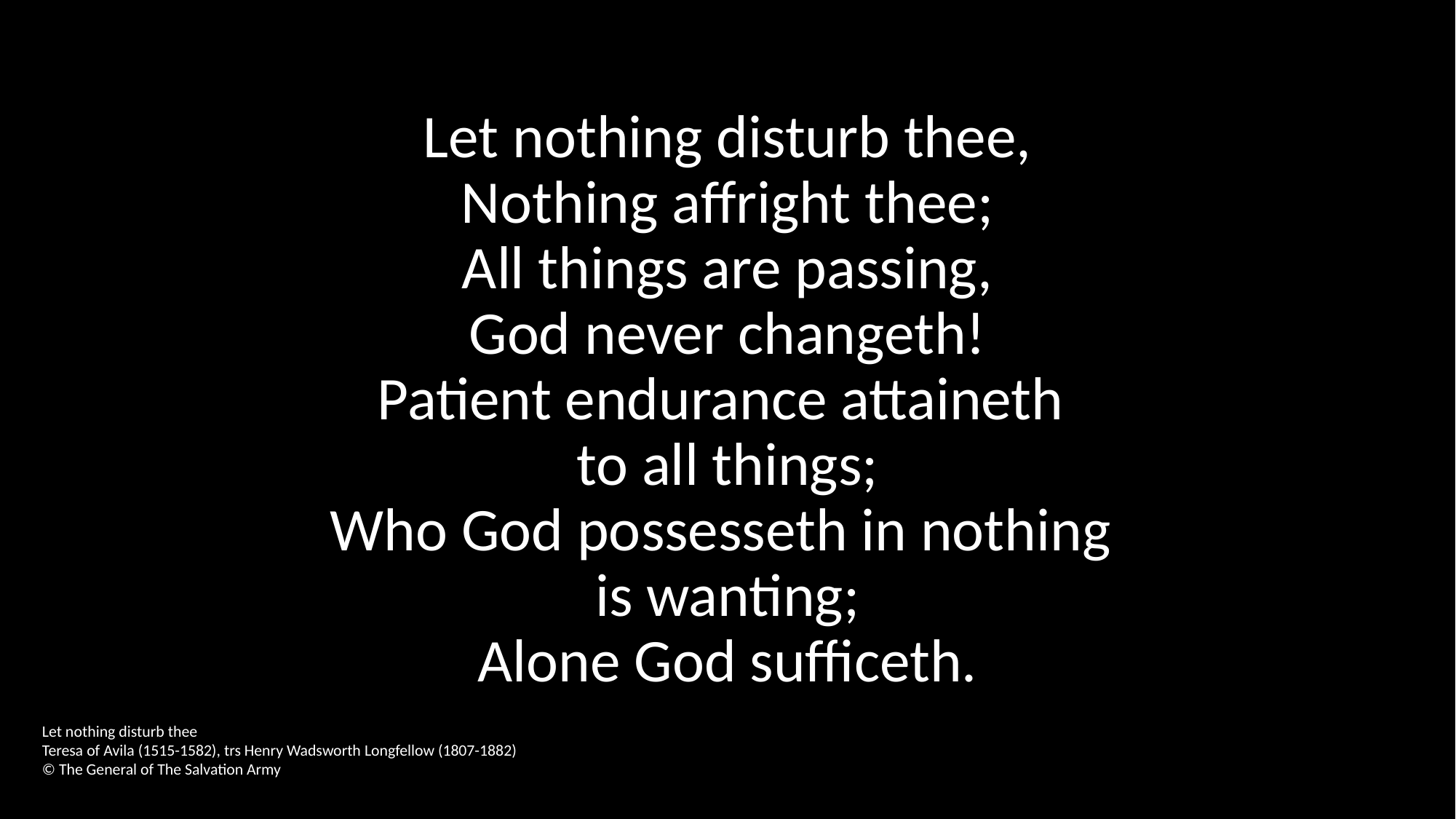

Let nothing disturb thee,
Nothing affright thee;
All things are passing,
God never changeth!
Patient endurance attaineth
to all things;
Who God possesseth in nothing
is wanting;
Alone God sufficeth.

Let nothing disturb thee
Teresa of Avila (1515-1582), trs Henry Wadsworth Longfellow (1807-1882)
© The General of The Salvation Army